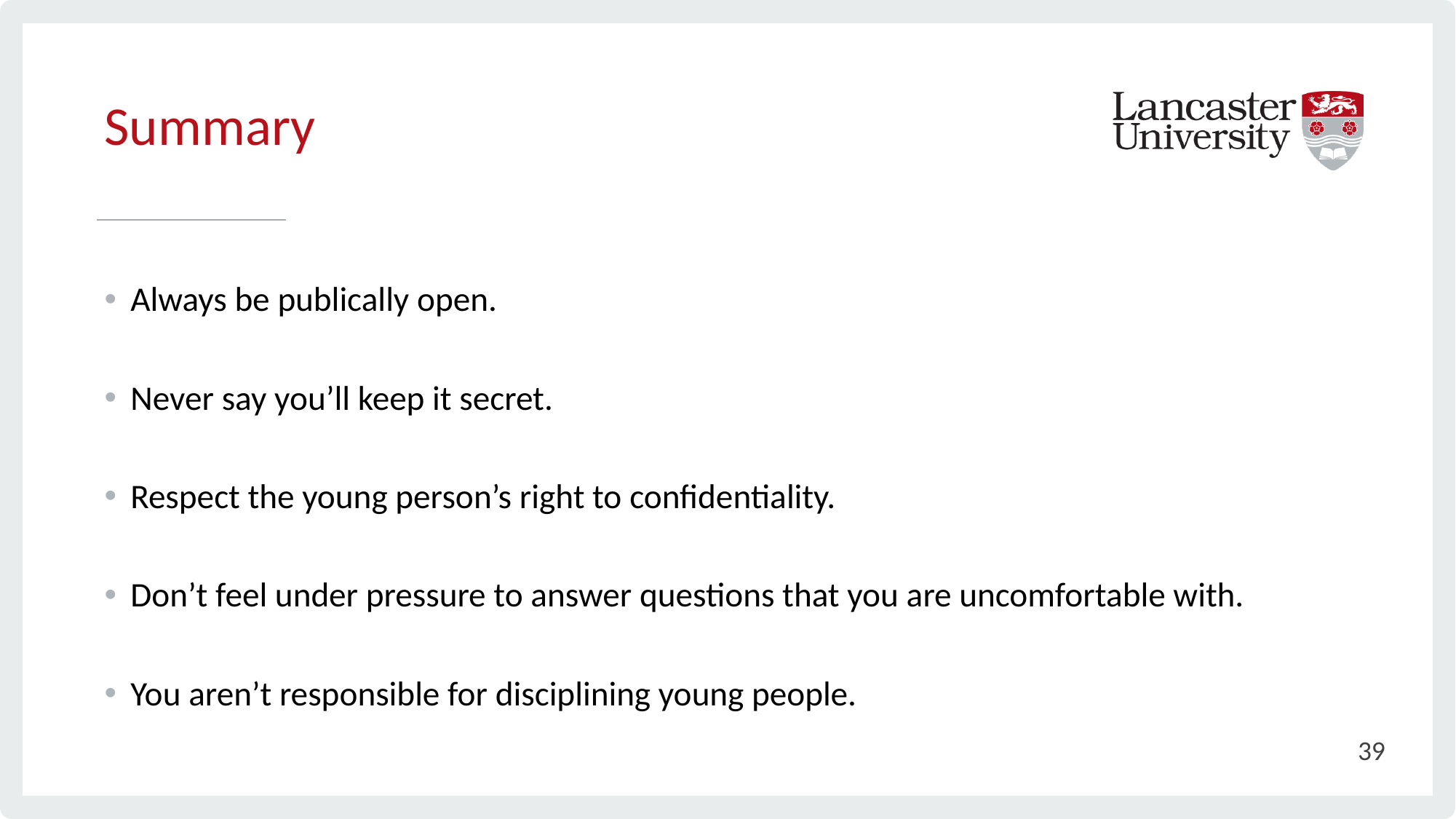

# Summary
Always be publically open.

Never say you’ll keep it secret.

Respect the young person’s right to confidentiality.

Don’t feel under pressure to answer questions that you are uncomfortable with.

You aren’t responsible for disciplining young people.

39